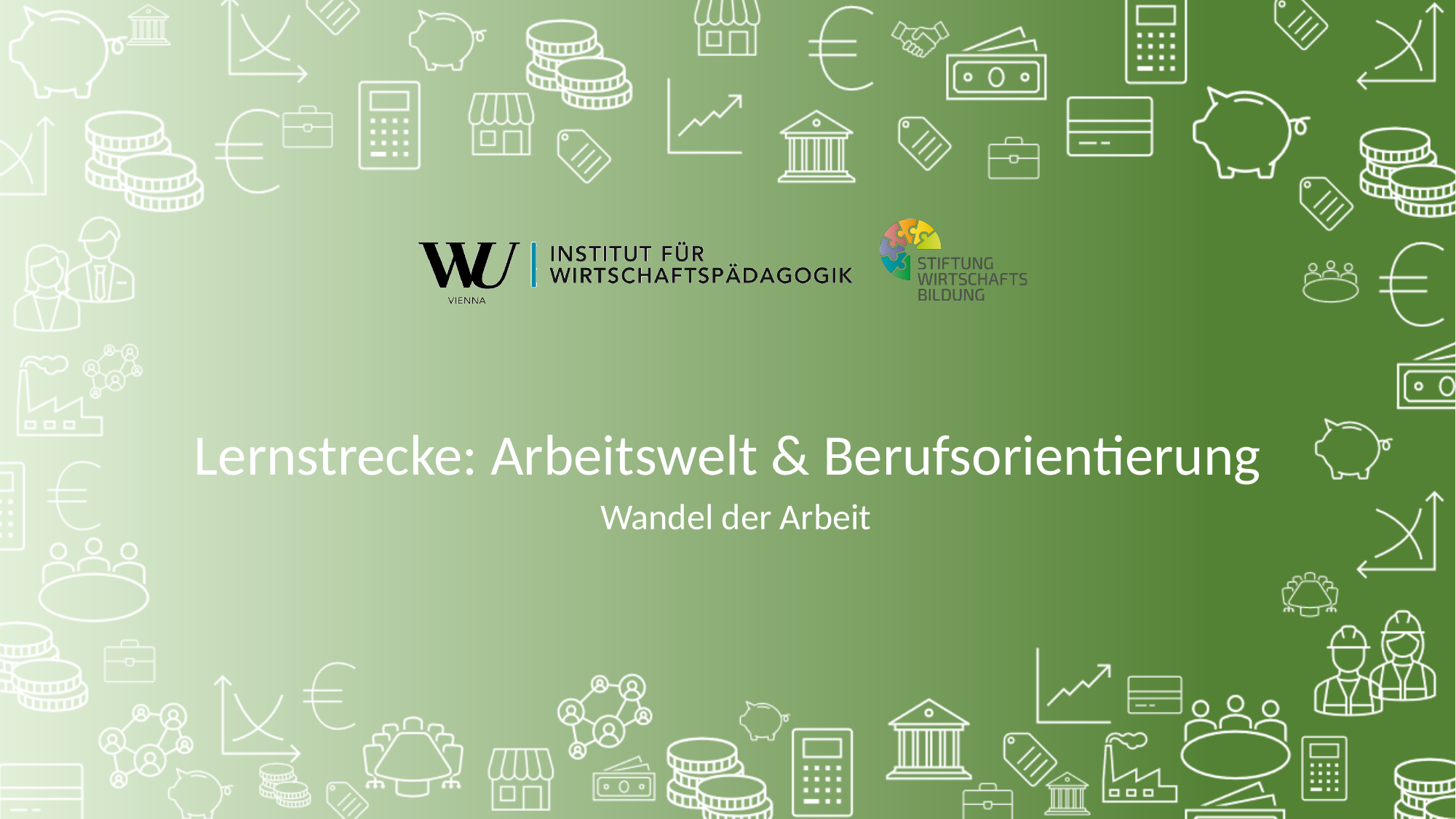

# Lernstrecke: Arbeitswelt & Berufsorientierung
Wandel der Arbeit